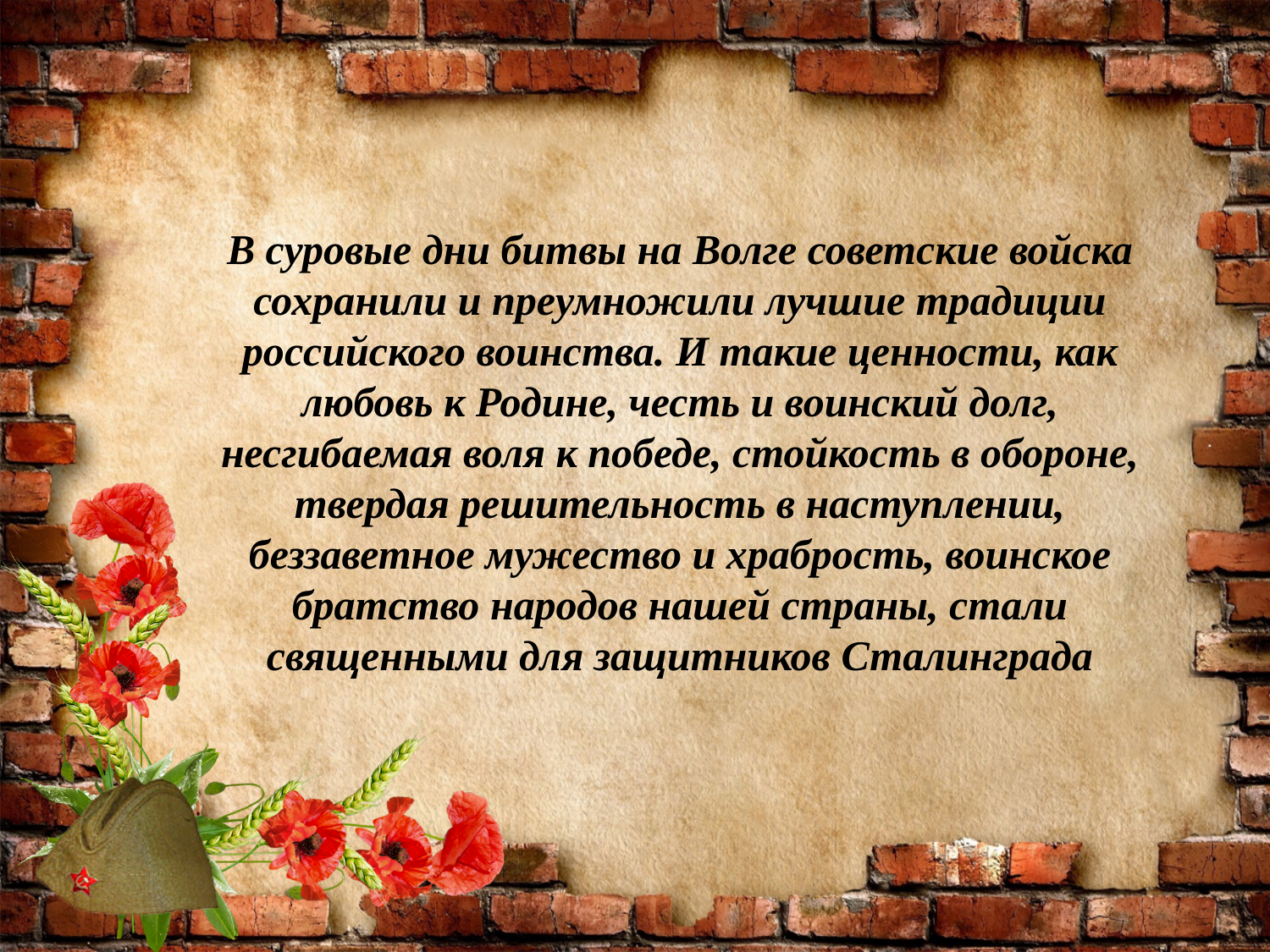

В суровые дни битвы на Волге советские войска сохранили и преумножили лучшие традиции российского воинства. И такие ценности, как любовь к Родине, честь и воинский долг, несгибаемая воля к победе, стойкость в обороне, твердая решительность в наступлении, беззаветное мужество и храбрость, воинское братство народов нашей страны, стали священными для защитников Сталинграда